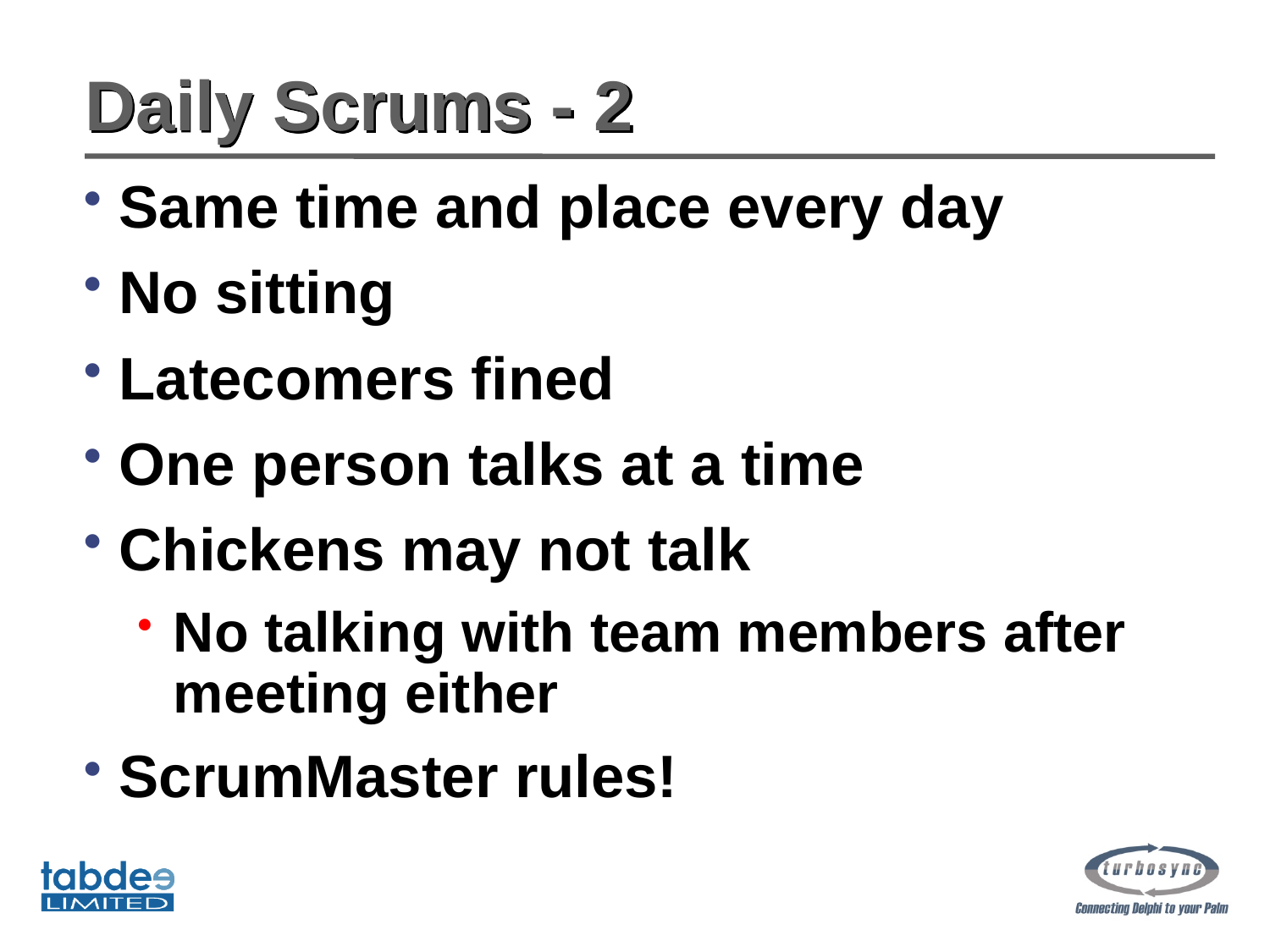

# Daily Scrums - 2
Same time and place every day
No sitting
Latecomers fined
One person talks at a time
Chickens may not talk
No talking with team members after meeting either
ScrumMaster rules!